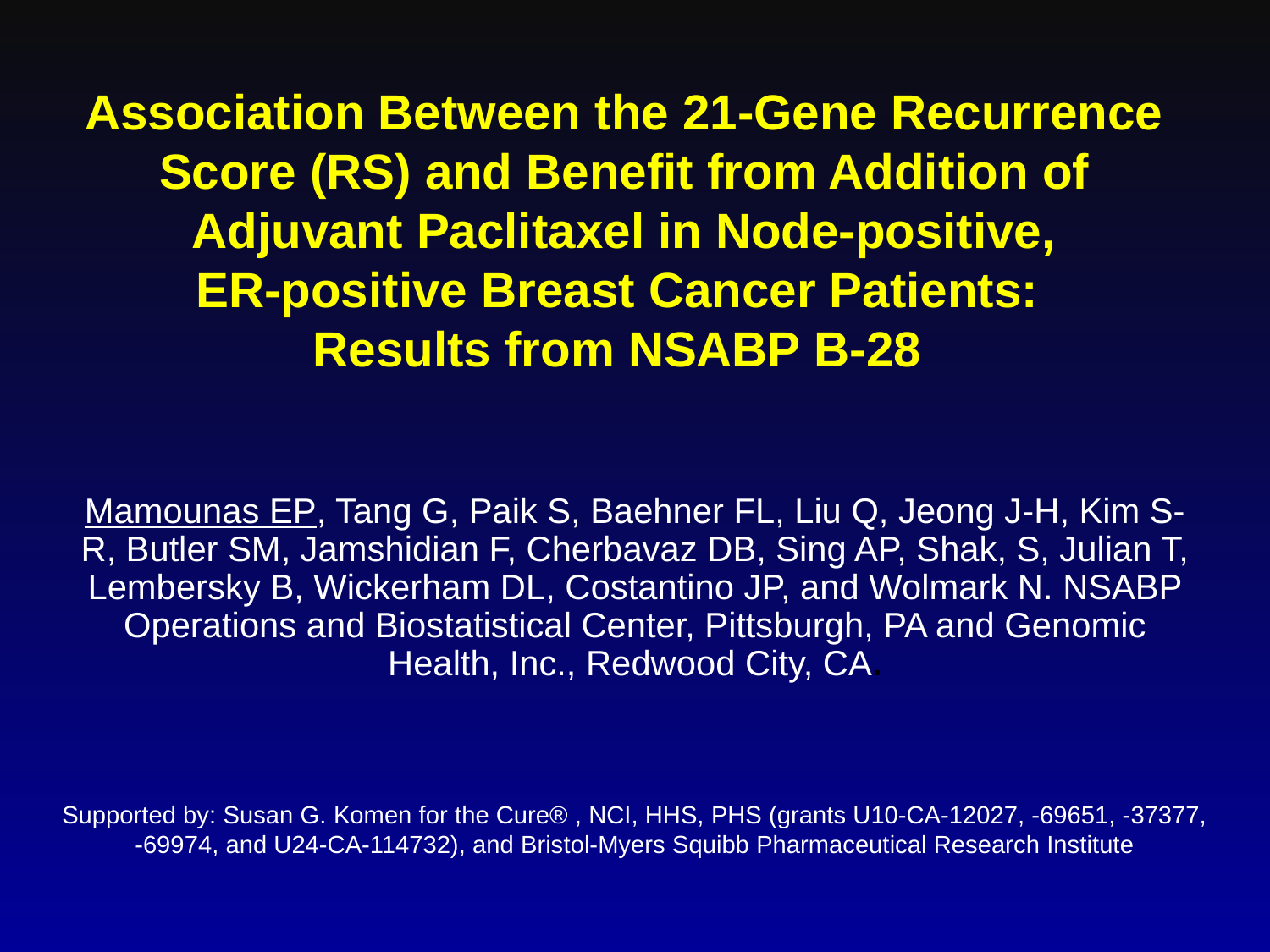

# Association Between the 21-Gene Recurrence Score (RS) and Benefit from Addition of Adjuvant Paclitaxel in Node-positive, ER-positive Breast Cancer Patients: Results from NSABP B-28
Mamounas EP, Tang G, Paik S, Baehner FL, Liu Q, Jeong J-H, Kim S-R, Butler SM, Jamshidian F, Cherbavaz DB, Sing AP, Shak, S, Julian T, Lembersky B, Wickerham DL, Costantino JP, and Wolmark N. NSABP Operations and Biostatistical Center, Pittsburgh, PA and Genomic Health, Inc., Redwood City, CA.
Supported by: Susan G. Komen for the Cure® , NCI, HHS, PHS (grants U10-CA-12027, -69651, -37377, -69974, and U24-CA-114732), and Bristol-Myers Squibb Pharmaceutical Research Institute